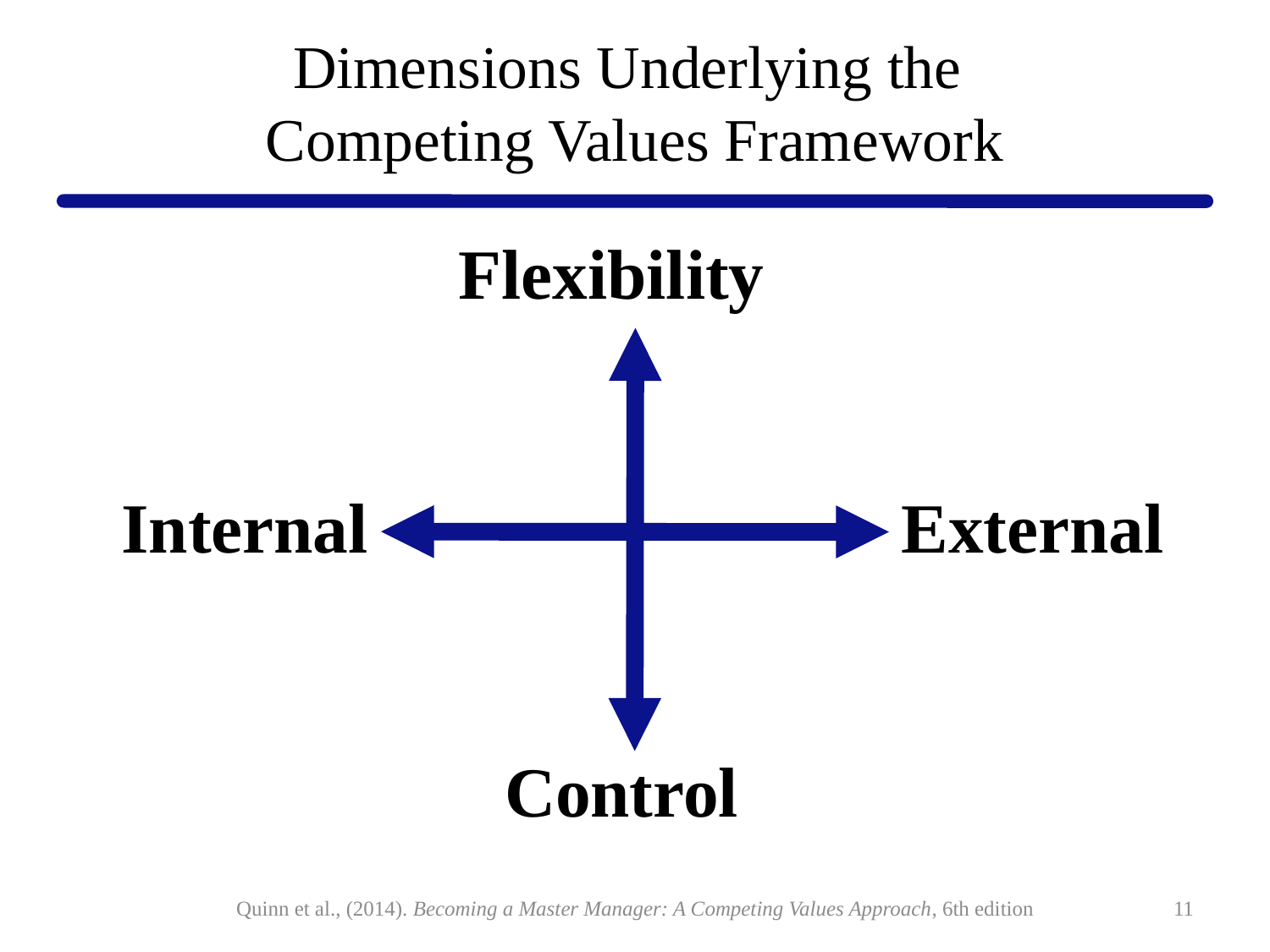

# Dimensions Underlying the Competing Values Framework
Flexibility
Internal
External
Control
Quinn et al., (2014). Becoming a Master Manager: A Competing Values Approach, 6th edition
11